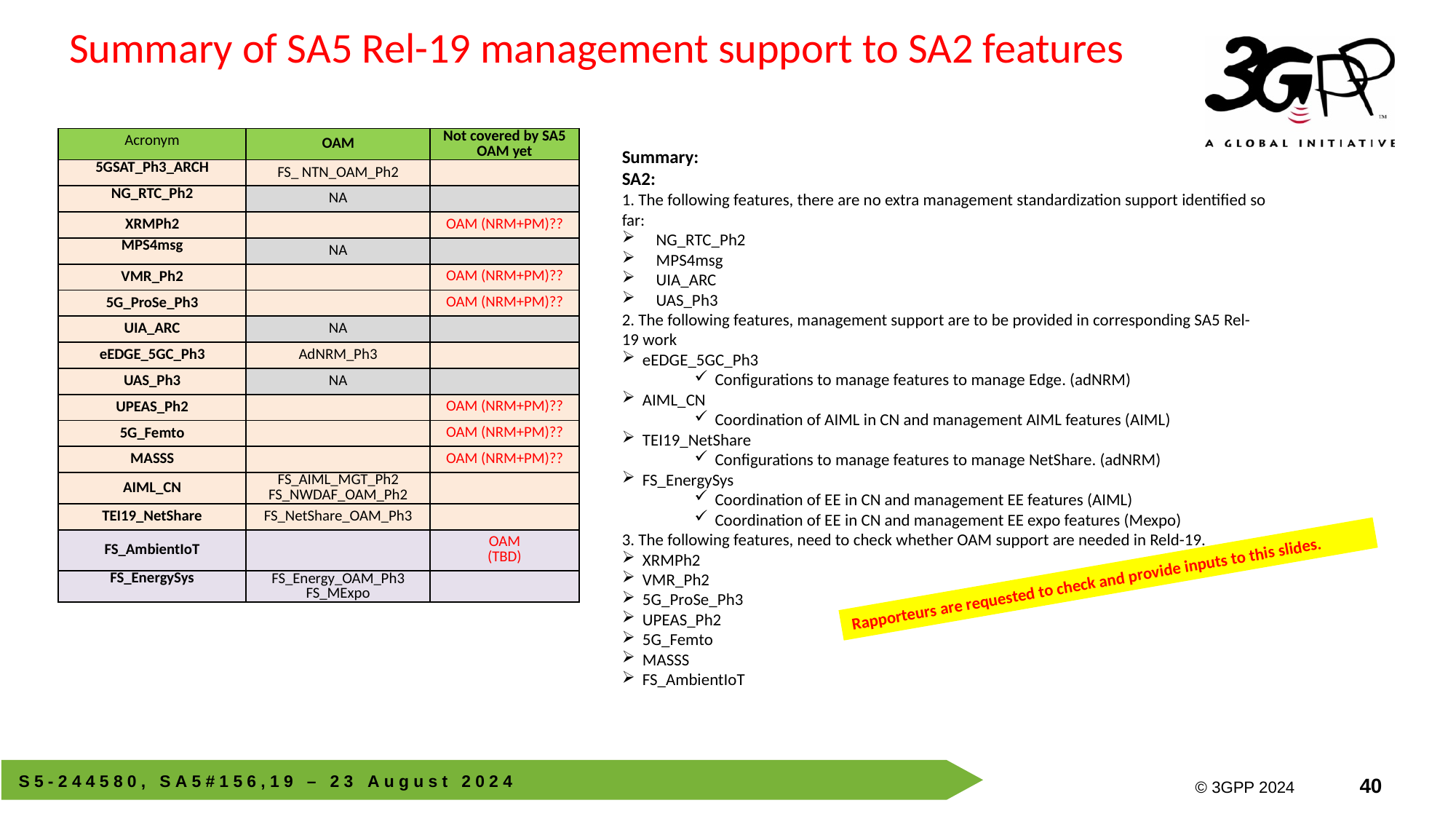

Summary of SA5 Rel-19 management support to SA2 features
| Acronym | OAM | Not covered by SA5 OAM yet |
| --- | --- | --- |
| 5GSAT\_Ph3\_ARCH | FS\_ NTN\_OAM\_Ph2 |  |
| NG\_RTC\_Ph2 | NA |  |
| XRMPh2 |  | OAM (NRM+PM)?? |
| MPS4msg | NA |  |
| VMR\_Ph2 |  | OAM (NRM+PM)?? |
| 5G\_ProSe\_Ph3 |  | OAM (NRM+PM)?? |
| UIA\_ARC | NA |  |
| eEDGE\_5GC\_Ph3 | AdNRM\_Ph3 |  |
| UAS\_Ph3 | NA |  |
| UPEAS\_Ph2 |  | OAM (NRM+PM)?? |
| 5G\_Femto |  | OAM (NRM+PM)?? |
| MASSS |  | OAM (NRM+PM)?? |
| AIML\_CN | FS\_AIML\_MGT\_Ph2 FS\_NWDAF\_OAM\_Ph2 |  |
| TEI19\_NetShare | FS\_NetShare\_OAM\_Ph3 |  |
| FS\_AmbientIoT |  | OAM (TBD) |
| FS\_EnergySys | FS\_Energy\_OAM\_Ph3 FS\_MExpo |  |
Summary:
SA2:
1. The following features, there are no extra management standardization support identified so far:
NG_RTC_Ph2
MPS4msg
UIA_ARC
UAS_Ph3
2. The following features, management support are to be provided in corresponding SA5 Rel-19 work
eEDGE_5GC_Ph3
Configurations to manage features to manage Edge. (adNRM)
AIML_CN
Coordination of AIML in CN and management AIML features (AIML)
TEI19_NetShare
Configurations to manage features to manage NetShare. (adNRM)
FS_EnergySys
Coordination of EE in CN and management EE features (AIML)
Coordination of EE in CN and management EE expo features (Mexpo)
3. The following features, need to check whether OAM support are needed in Reld-19.
XRMPh2
VMR_Ph2
5G_ProSe_Ph3
UPEAS_Ph2
5G_Femto
MASSS
FS_AmbientIoT
Rapporteurs are requested to check and provide inputs to this slides.